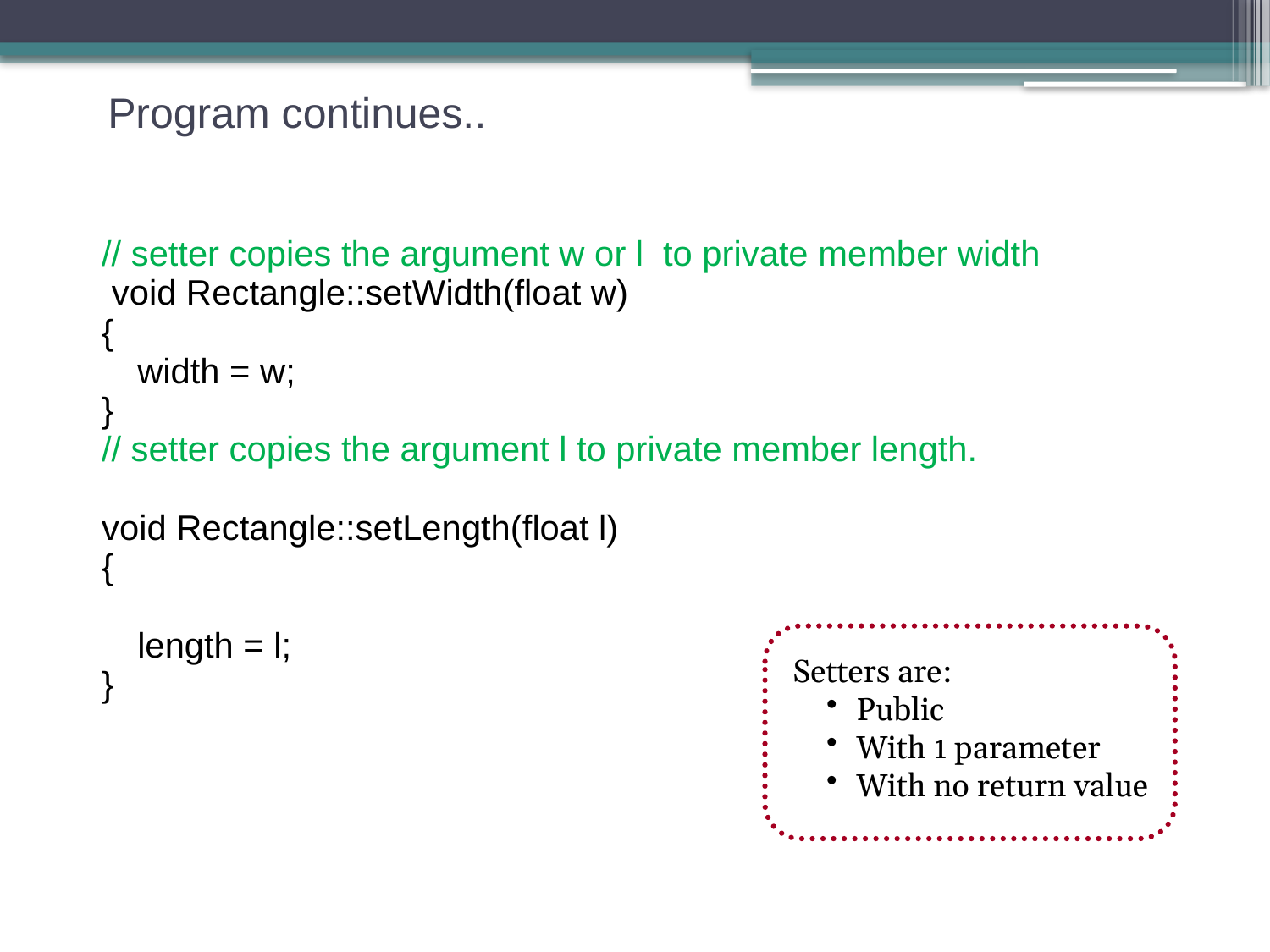

# Program continues..
// setter copies the argument w or l  to private member width
 void Rectangle::setWidth(float w)
{
	width = w;
}
// setter copies the argument l to private member length.

void Rectangle::setLength(float l)
{

	length = l;
}

Setters are:
Public
With 1 parameter
With no return value

23